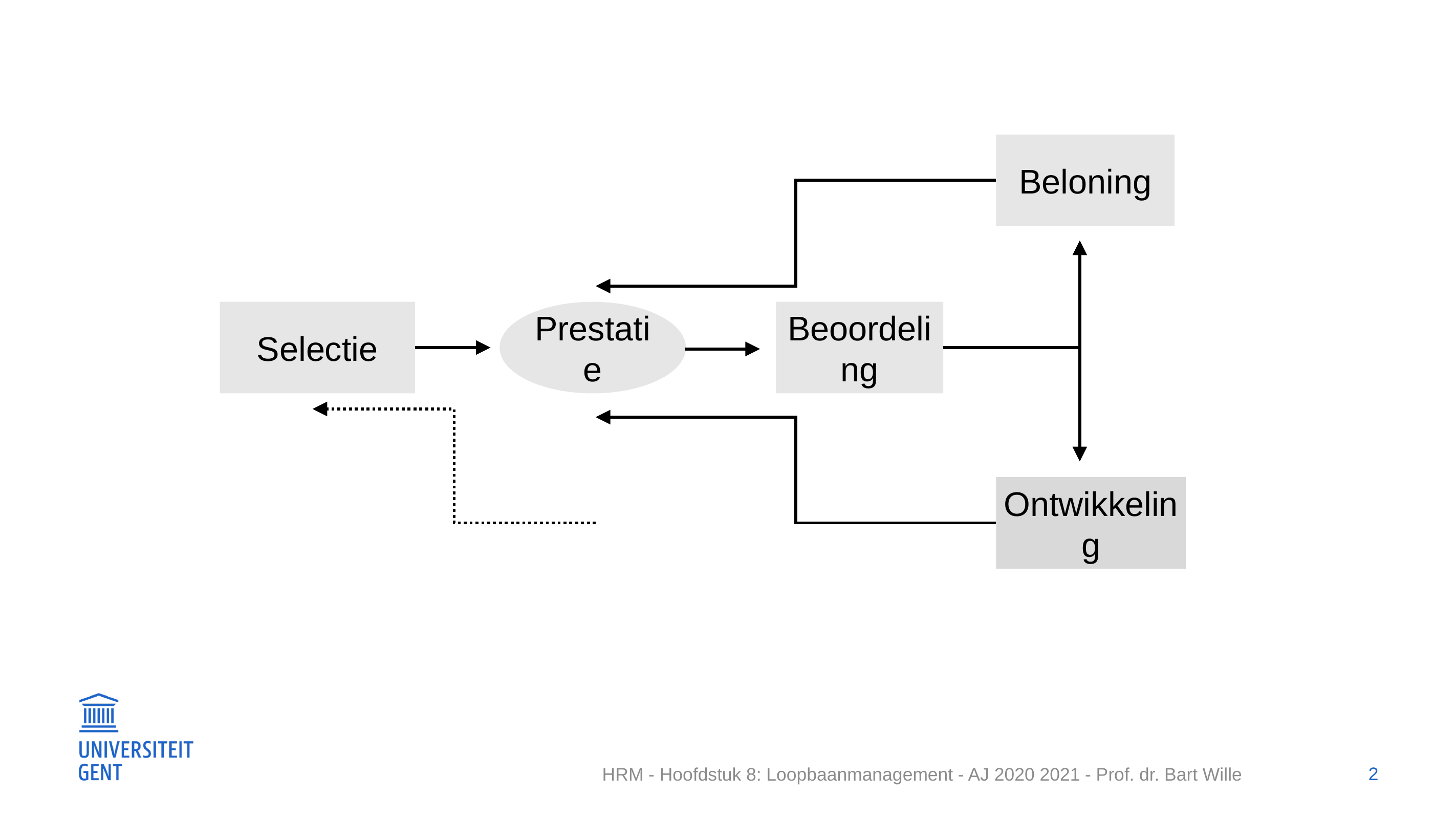

Beloning
Beoordeling
Prestatie
Selectie
Ontwikkeling
2
HRM - Hoofdstuk 8: Loopbaanmanagement - AJ 2020 2021 - Prof. dr. Bart Wille